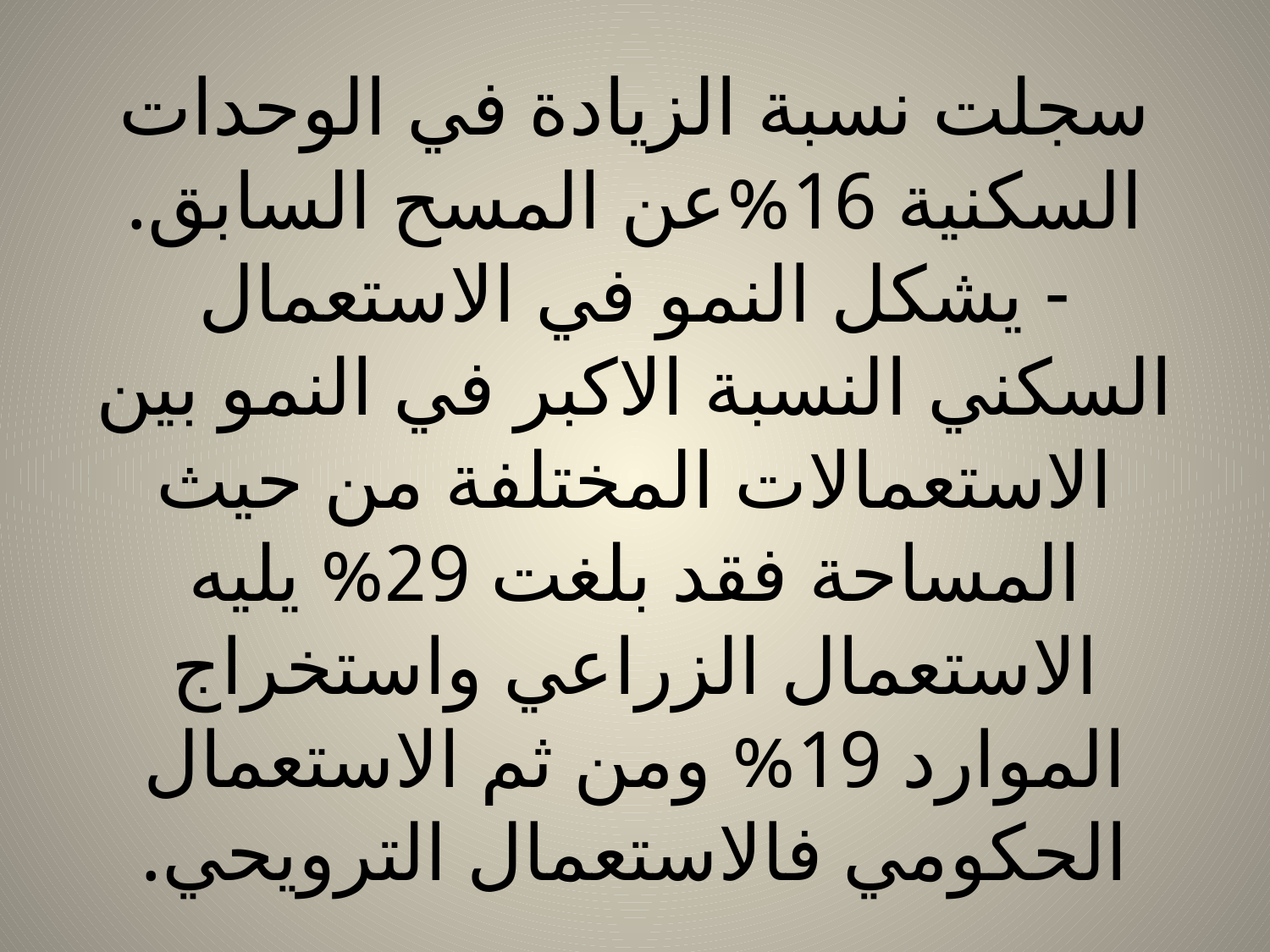

# سجلت نسبة الزيادة في الوحدات السكنية 16%عن المسح السابق. - يشكل النمو في الاستعمال السكني النسبة الاكبر في النمو بين الاستعمالات المختلفة من حيث المساحة فقد بلغت 29% يليه الاستعمال الزراعي واستخراج الموارد 19% ومن ثم الاستعمال الحكومي فالاستعمال الترويحي.